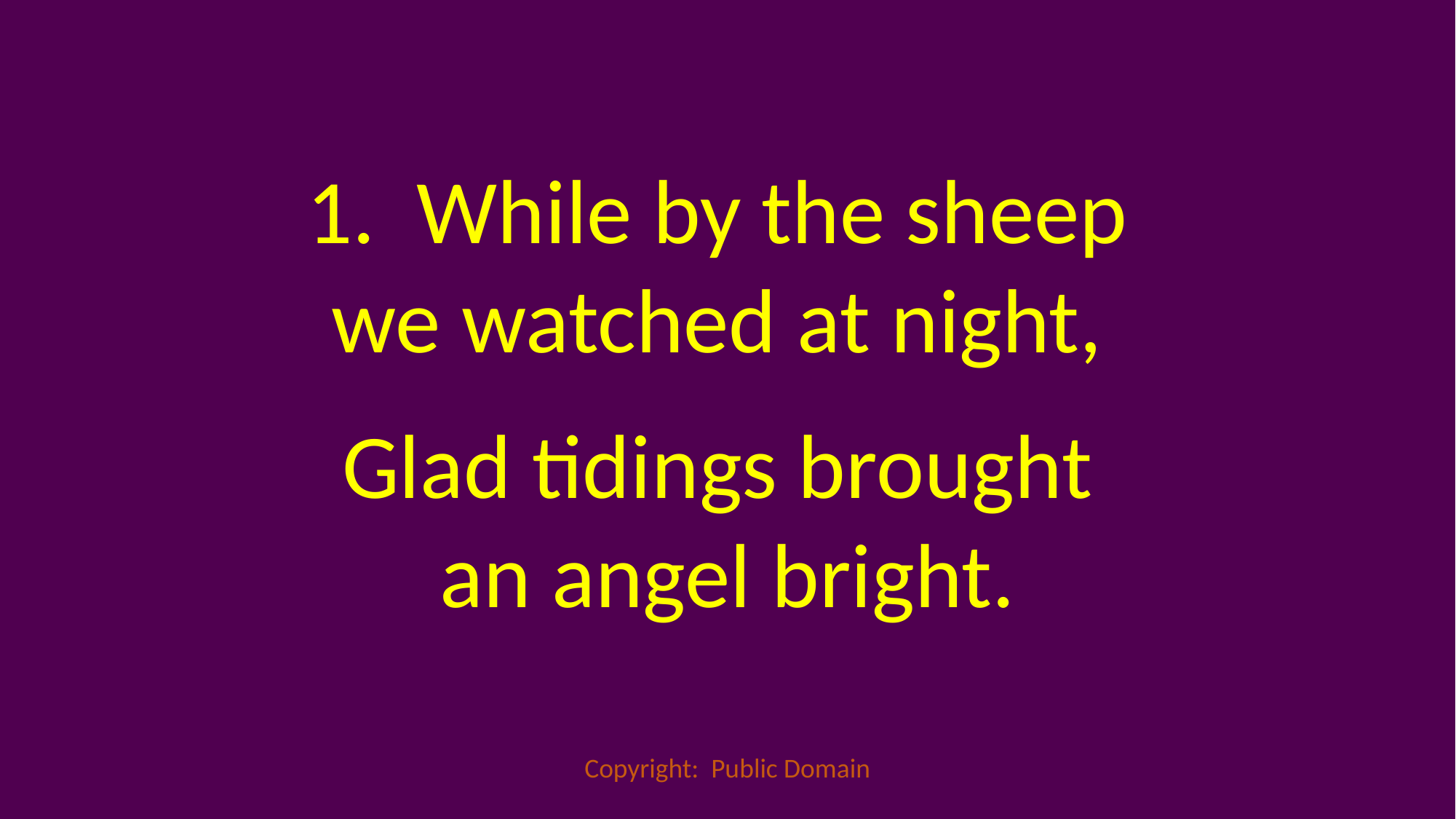

1.  While by the sheep
we watched at night,
Glad tidings brought
an angel bright.
Copyright:  Public Domain